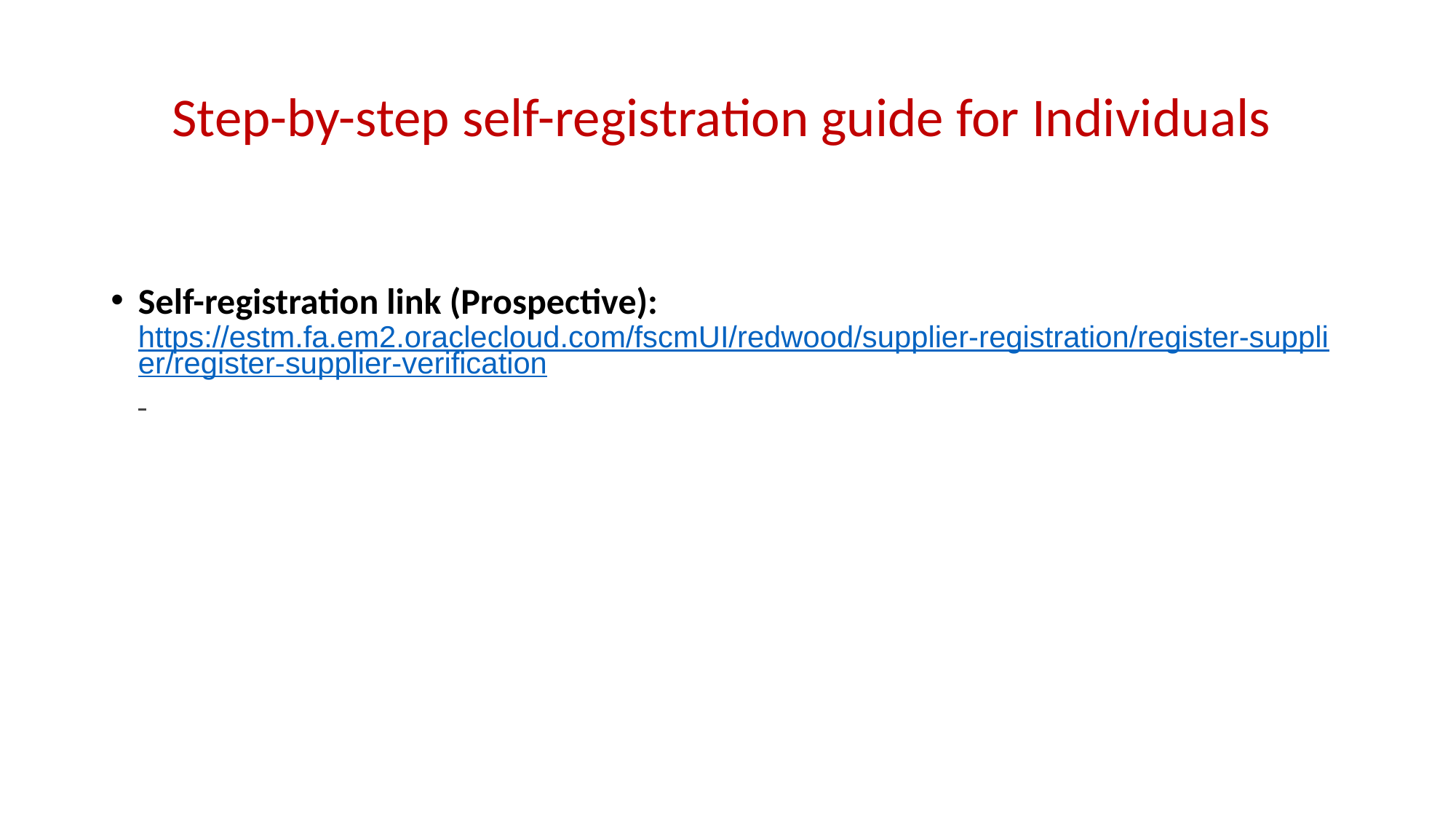

# Step-by-step self-registration guide for Individuals

Self-registration link (Prospective): https://estm.fa.em2.oraclecloud.com/fscmUI/redwood/supplier-registration/register-supplier/register-supplier-verification